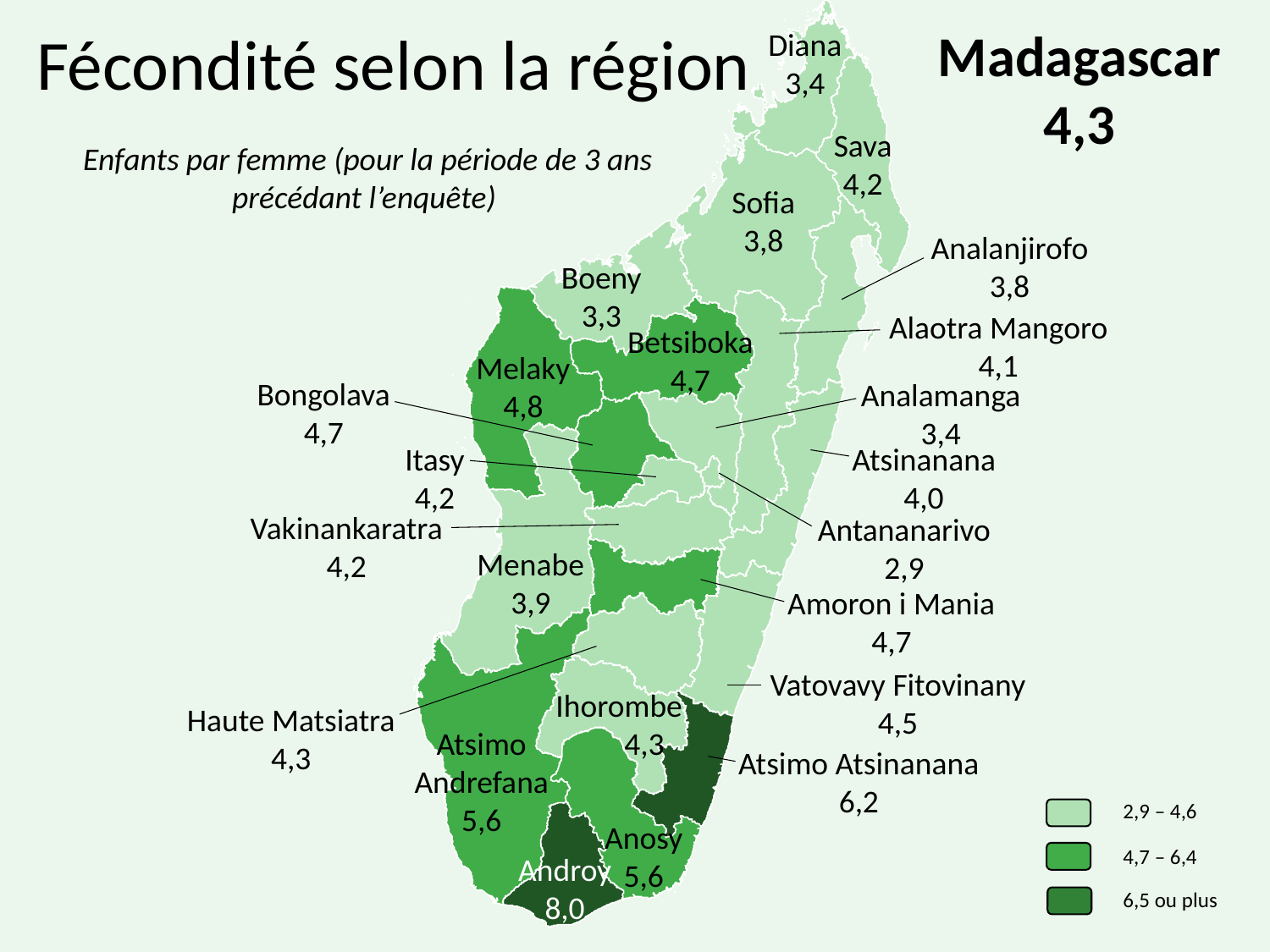

# Fécondité selon la région
Madagascar
4,3
Diana
3,4
Sava
4,2
Enfants par femme (pour la période de 3 ans précédant l’enquête)
Sofia
3,8
Analanjirofo
3,8
Boeny
3,3
Alaotra Mangoro
4,1
Betsiboka
4,7
Melaky
4,8
Bongolava
4,7
Analamanga
3,4
Itasy
4,2
Atsinanana
4,0
Vakinankaratra
4,2
Antananarivo
2,9
Menabe
3,9
Amoron i Mania
4,7
Vatovavy Fitovinany
4,5
Ihorombe
       4,3
Haute Matsiatra
4,3
Atsimo Andrefana
5,6
Atsimo Atsinanana
6,2
2,9 – 4,6

4,7 – 6,4

6,5 ou plus

Anosy
5,6
Androy
8,0